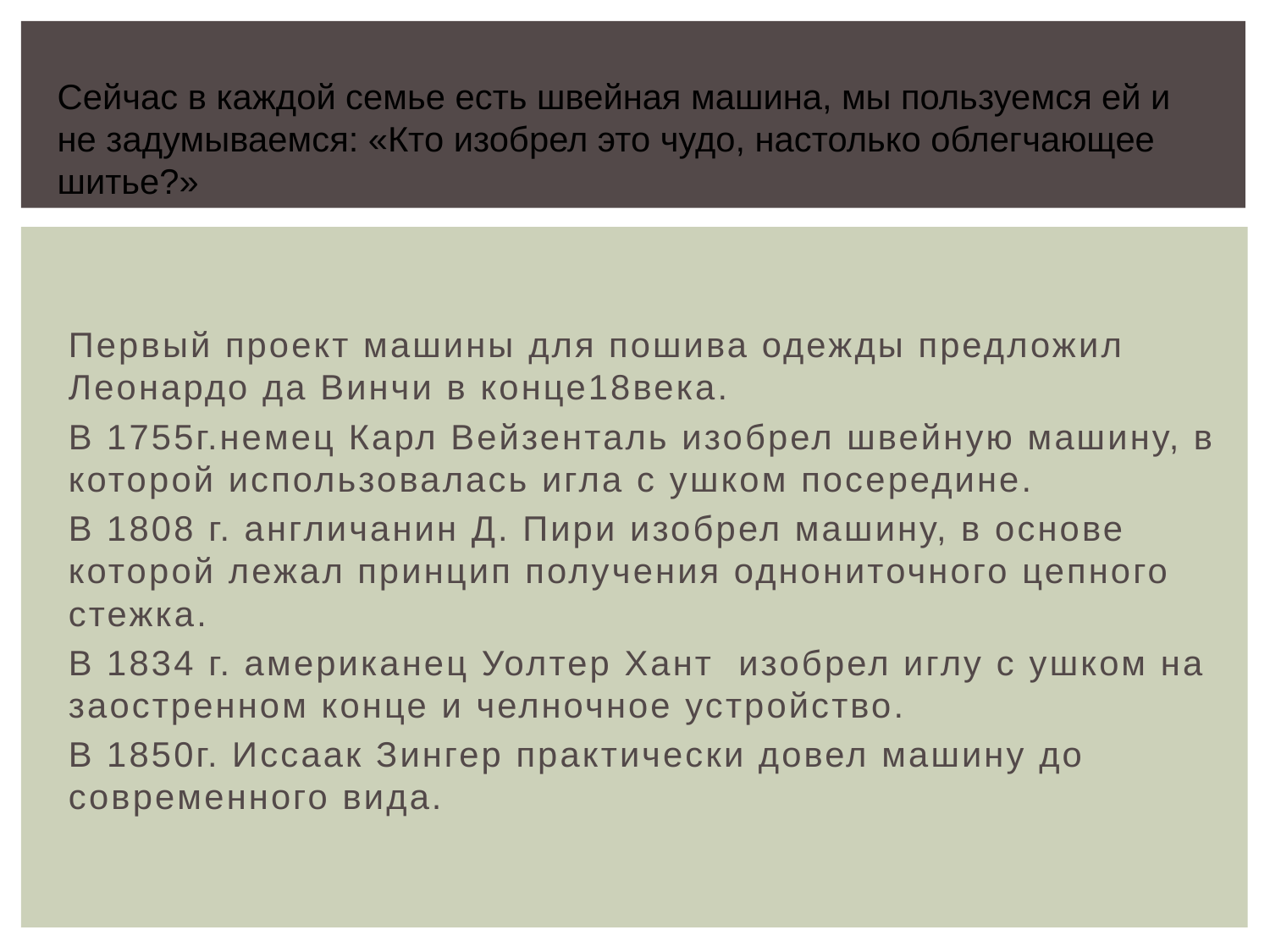

Сейчас в каждой семье есть швейная машина, мы пользуемся ей и не задумываемся: «Кто изобрел это чудо, настолько облегчающее шитье?»
Первый проект машины для пошива одежды предложил Леонардо да Винчи в конце18века.
В 1755г.немец Карл Вейзенталь изобрел швейную машину, в которой использовалась игла с ушком посередине.
В 1808 г. англичанин Д. Пири изобрел машину, в основе которой лежал принцип получения однониточного цепного стежка.
В 1834 г. американец Уолтер Хант  изобрел иглу с ушком на заостренном конце и челночное устройство.
В 1850г. Иссаак Зингер практически довел машину до современного вида.